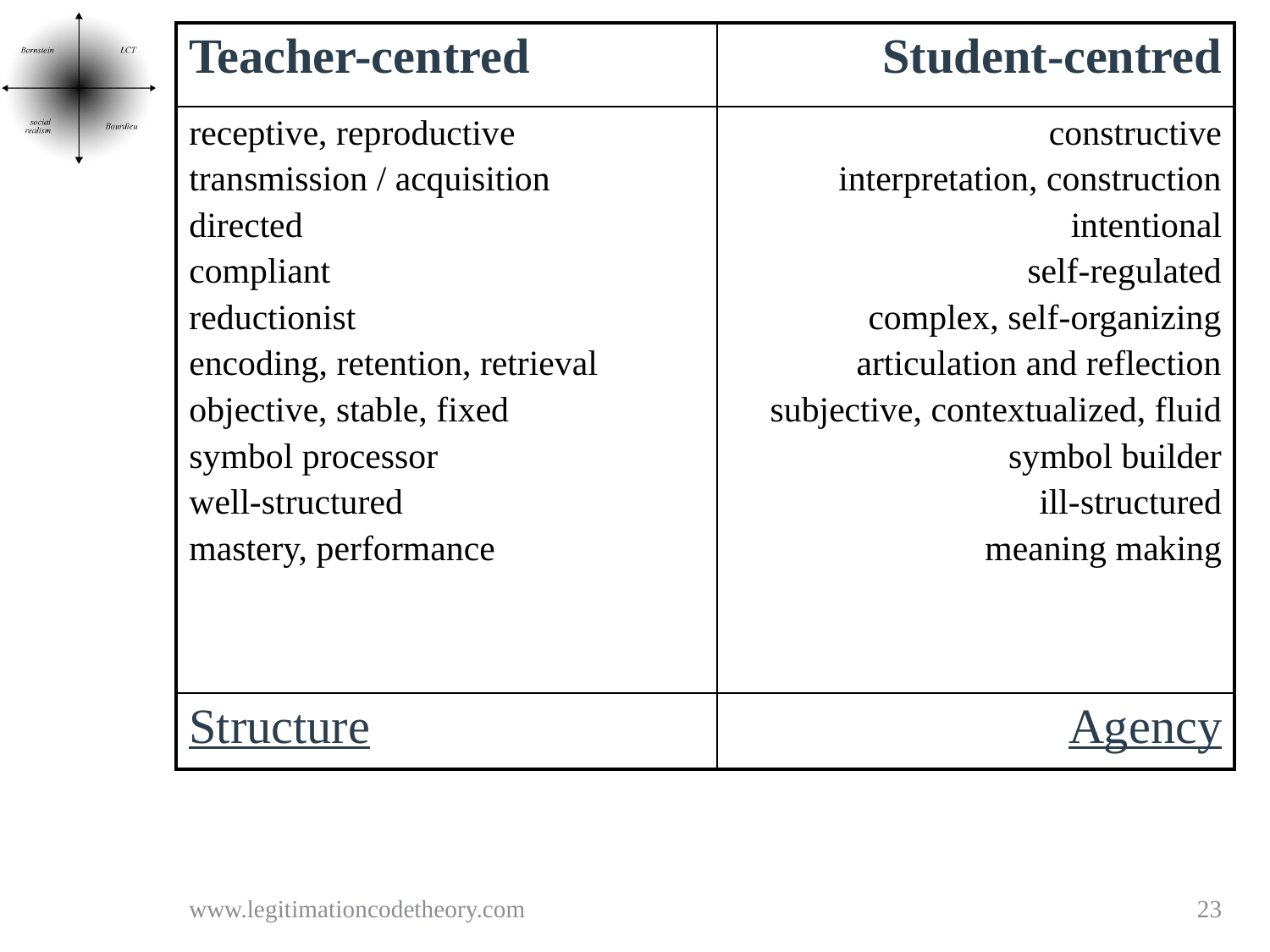

#
| Teacher-centred | Student-centred |
| --- | --- |
| receptive, reproductive transmission / acquisition directed compliant reductionist encoding, retention, retrieval objective, stable, fixed symbol processor well-structured mastery, performance | constructive interpretation, construction intentional self-regulated complex, self-organizing articulation and reflection subjective, contextualized, fluid symbol builder ill-structured meaning making |
| Structure | Agency |

Internal
relations
www.legitimationcodetheory.com
23